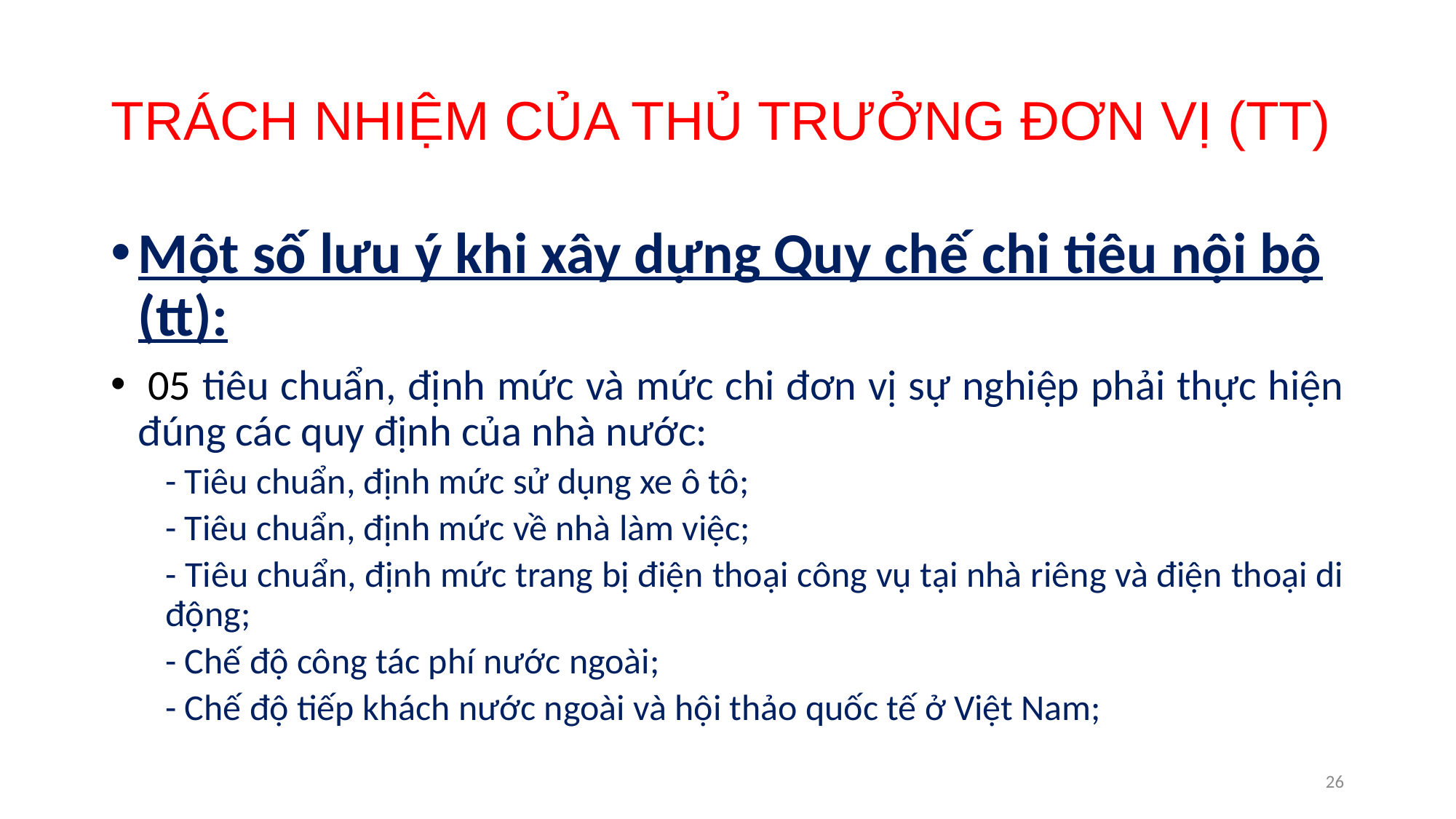

# TRÁCH NHIỆM CỦA THỦ TRƯỞNG ĐƠN VỊ (TT)
Một số lưu ý khi xây dựng Quy chế chi tiêu nội bộ (tt):
 05 tiêu chuẩn, định mức và mức chi đơn vị sự nghiệp phải thực hiện đúng các quy định của nhà nước:
- Tiêu chuẩn, định mức sử dụng xe ô tô;
- Tiêu chuẩn, định mức về nhà làm việc;
- Tiêu chuẩn, định mức trang bị điện thoại công vụ tại nhà riêng và điện thoại di động;
- Chế độ công tác phí nước ngoài;
- Chế độ tiếp khách nước ngoài và hội thảo quốc tế ở Việt Nam;

26